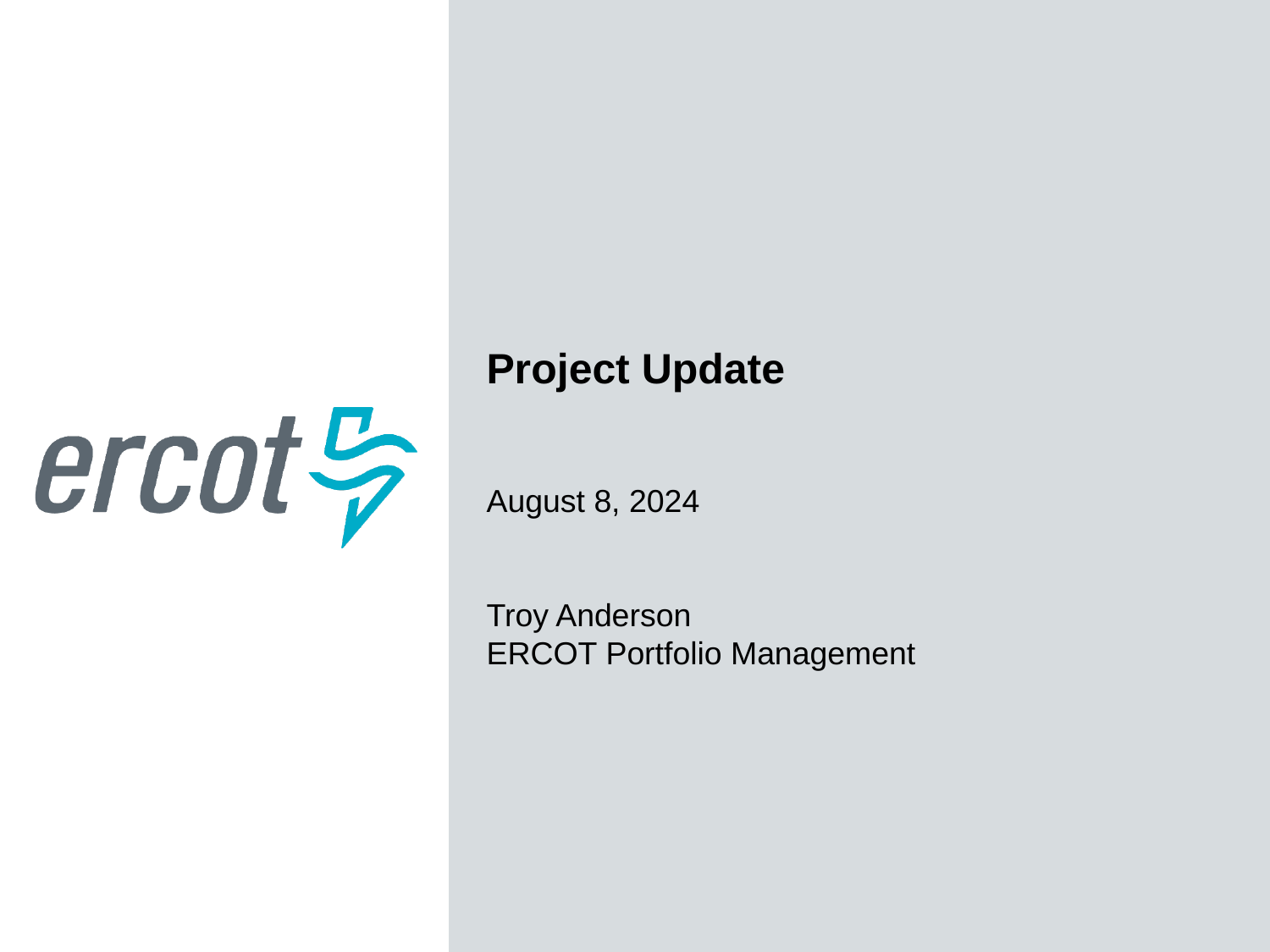

Project Update

August 8, 2024

Troy Anderson
ERCOT Portfolio Management